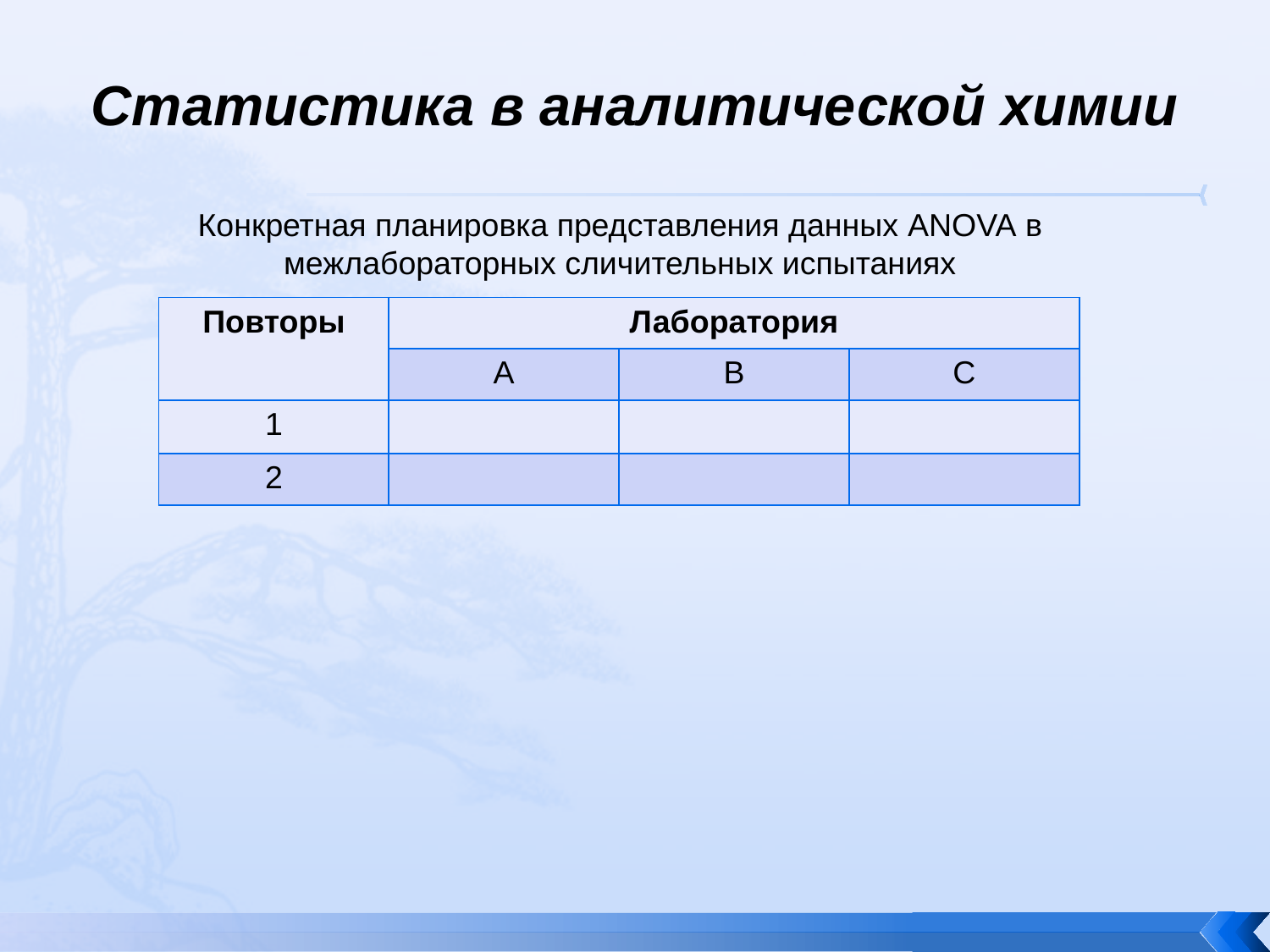

# Статистика в аналитической химии
Конкретная планировка представления данных ANOVA в межлабораторных сличительных испытаниях
| Повторы | Лаборатория |  |  |
| --- | --- | --- | --- |
|  | А | В | С |
| 1 |  |  |  |
| 2 |  |  |  |